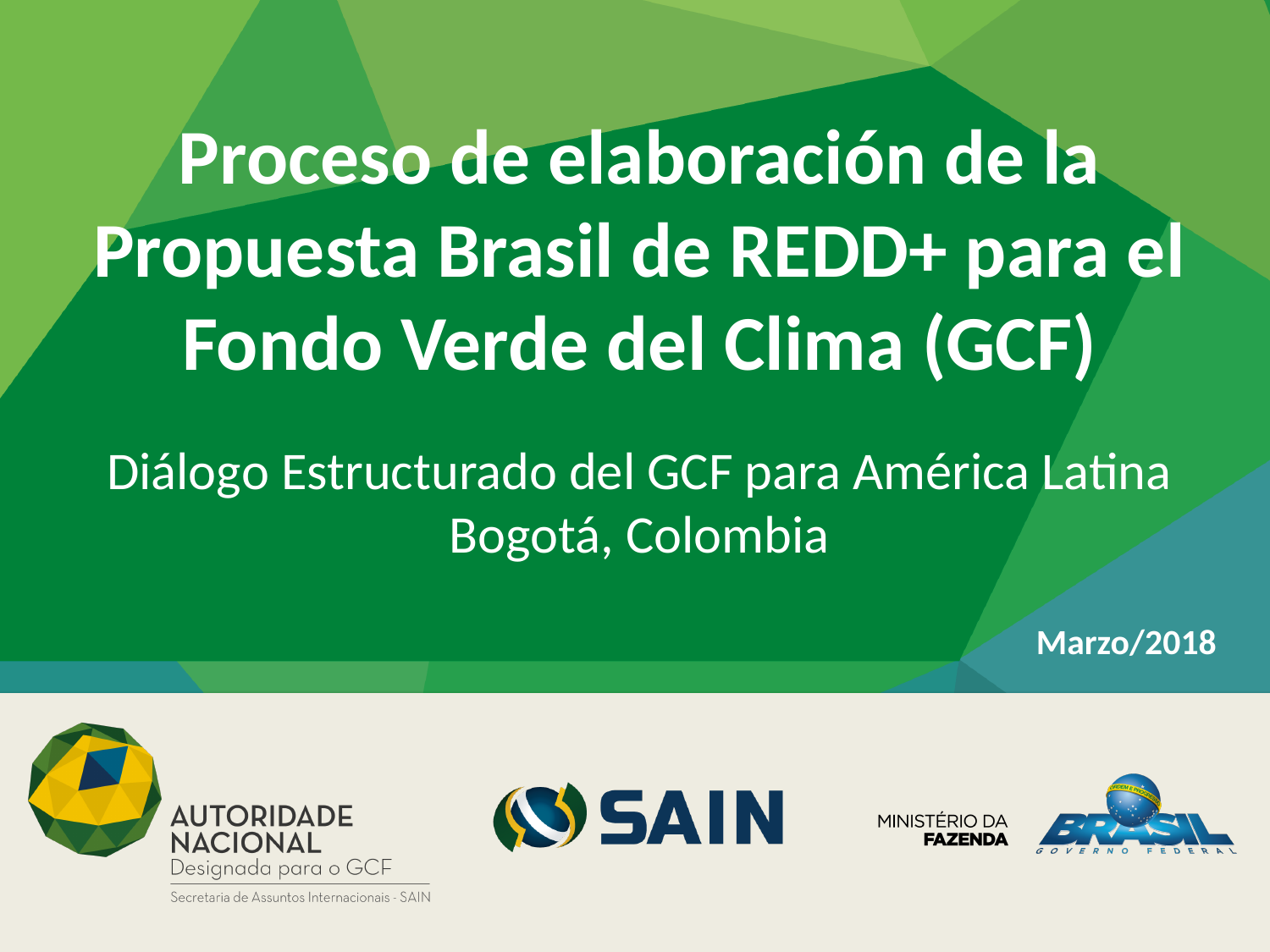

Proceso de elaboración de la Propuesta Brasil de REDD+ para el Fondo Verde del Clima (GCF)
Diálogo Estructurado del GCF para América Latina
Bogotá, Colombia
Marzo/2018